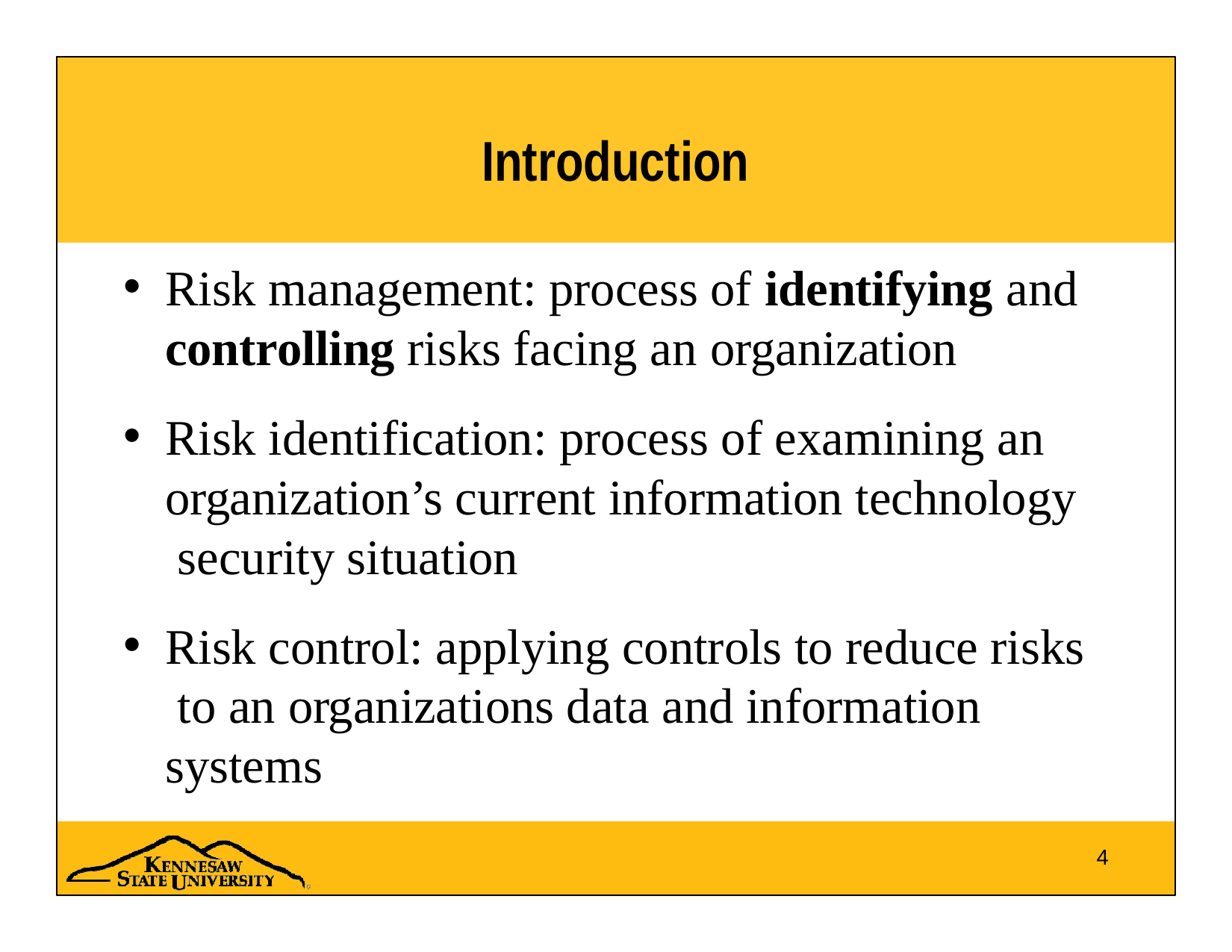

# Introduction
Risk management: process of identifying and
controlling risks facing an organization
Risk identification: process of examining an  organization’s current information technology  security situation
Risk control: applying controls to reduce risks  to an organizations data and information  systems

4